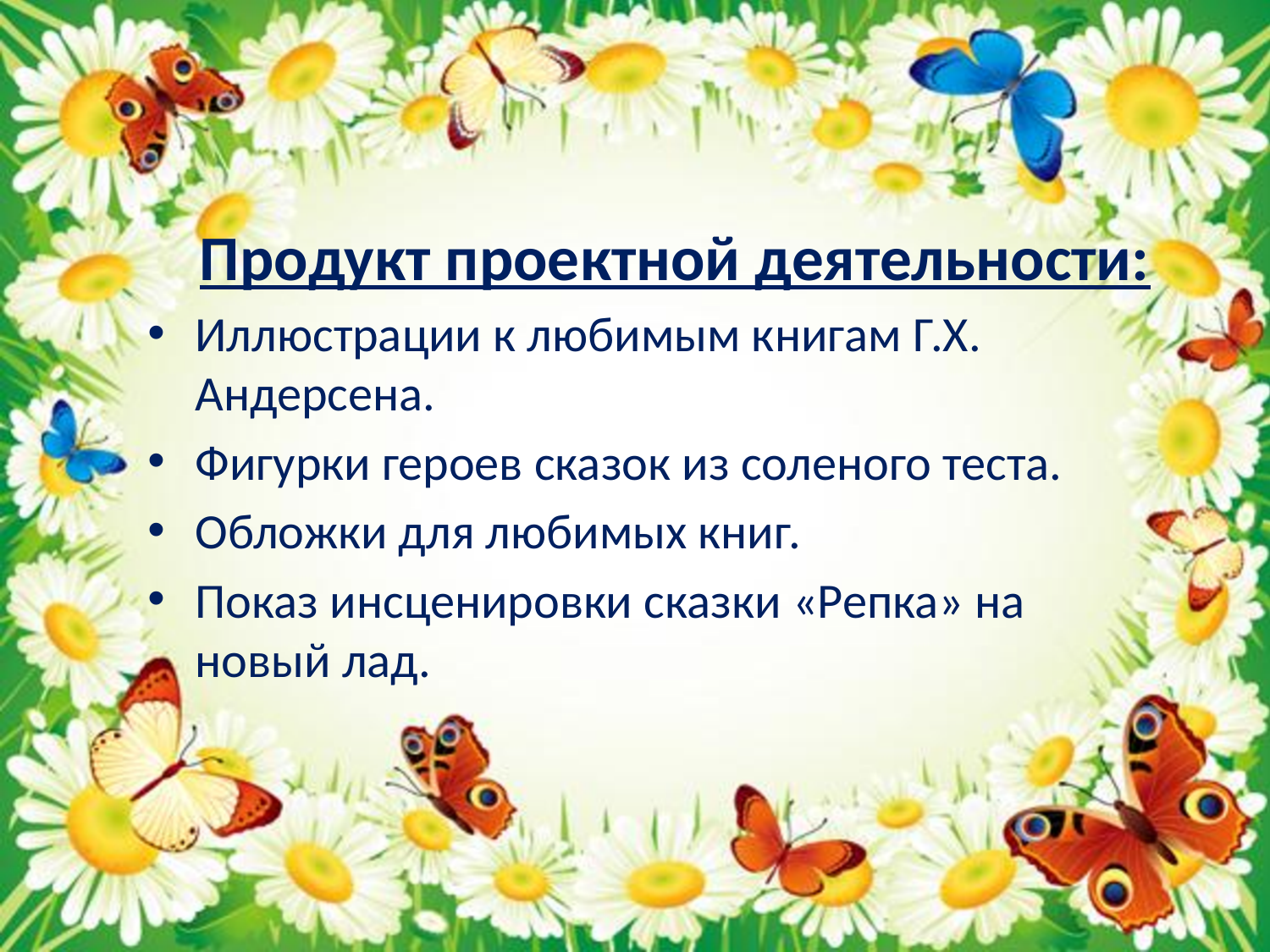

# Продукт проектной деятельности:
Иллюстрации к любимым книгам Г.Х. Андерсена.
Фигурки героев сказок из соленого теста.
Обложки для любимых книг.
Показ инсценировки сказки «Репка» на	новый лад.